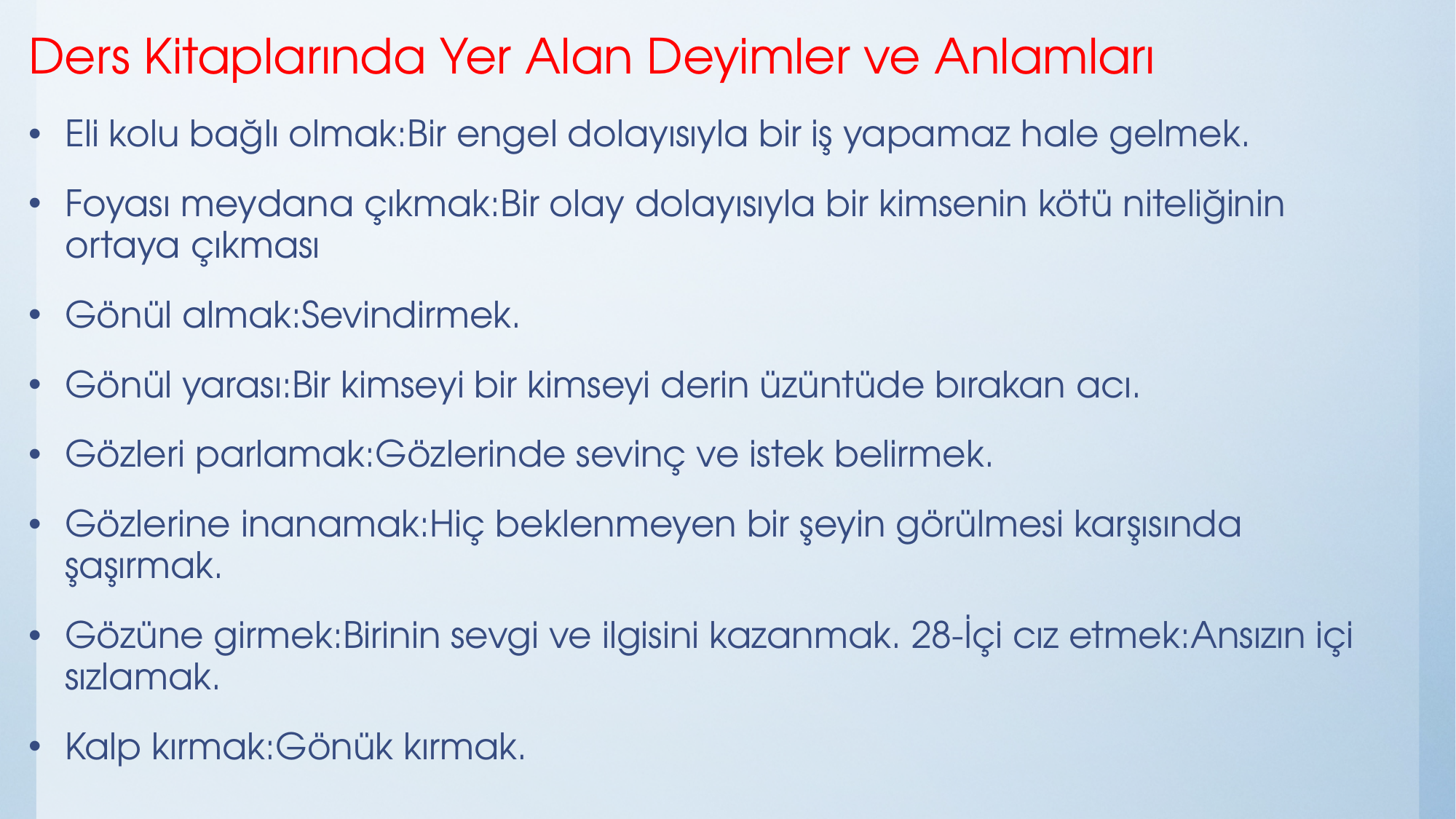

#
Ders Kitaplarında Yer Alan Deyimler ve Anlamları
Eli kolu bağlı olmak:Bir engel dolayısıyla bir iş yapamaz hale gelmek.
Foyası meydana çıkmak:Bir olay dolayısıyla bir kimsenin kötü niteliğinin ortaya çıkması
Gönül almak:Sevindirmek.
Gönül yarası:Bir kimseyi bir kimseyi derin üzüntüde bırakan acı.
Gözleri parlamak:Gözlerinde sevinç ve istek belirmek.
Gözlerine inanamak:Hiç beklenmeyen bir şeyin görülmesi karşısında şaşırmak.
Gözüne girmek:Birinin sevgi ve ilgisini kazanmak. 28-İçi cız etmek:Ansızın içi sızlamak.
Kalp kırmak:Gönük kırmak.